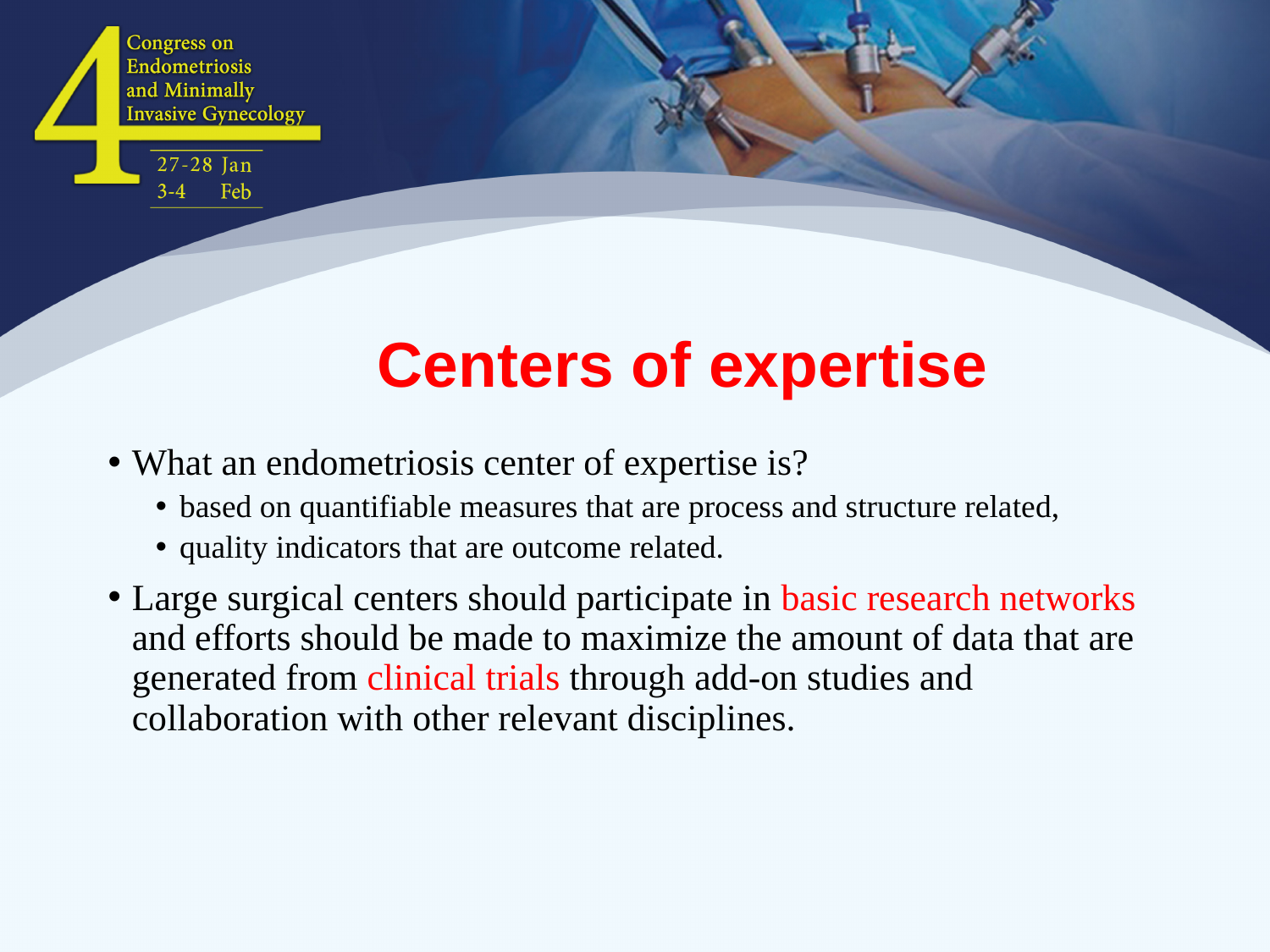

# Centers of expertise
What an endometriosis center of expertise is?
based on quantifiable measures that are process and structure related,
quality indicators that are outcome related.
Large surgical centers should participate in basic research networks and efforts should be made to maximize the amount of data that are generated from clinical trials through add-on studies and collaboration with other relevant disciplines.